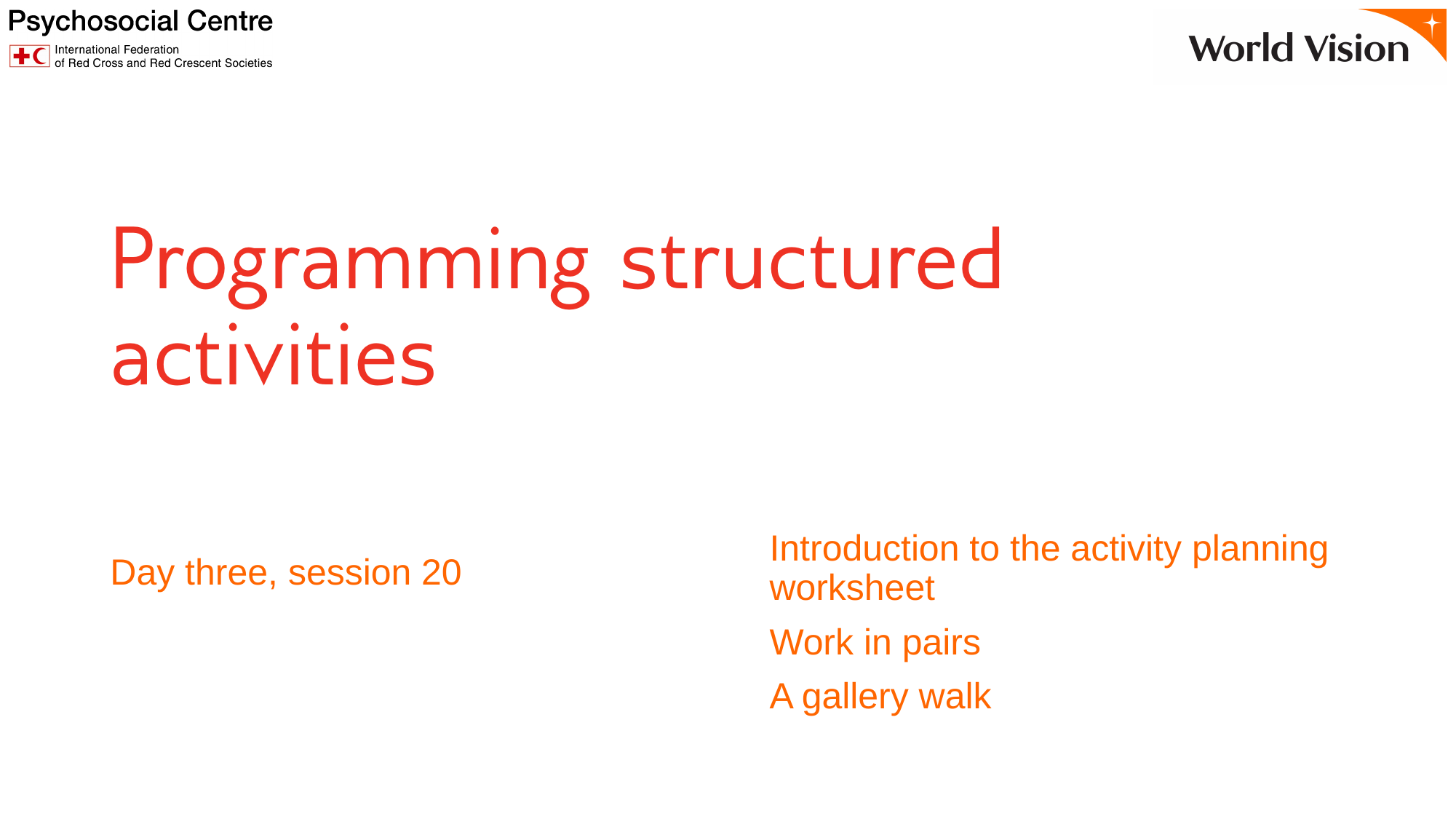

# Programming structured activities

Introduction to the activity planning worksheet
Work in pairs
A gallery walk

Day three, session 20